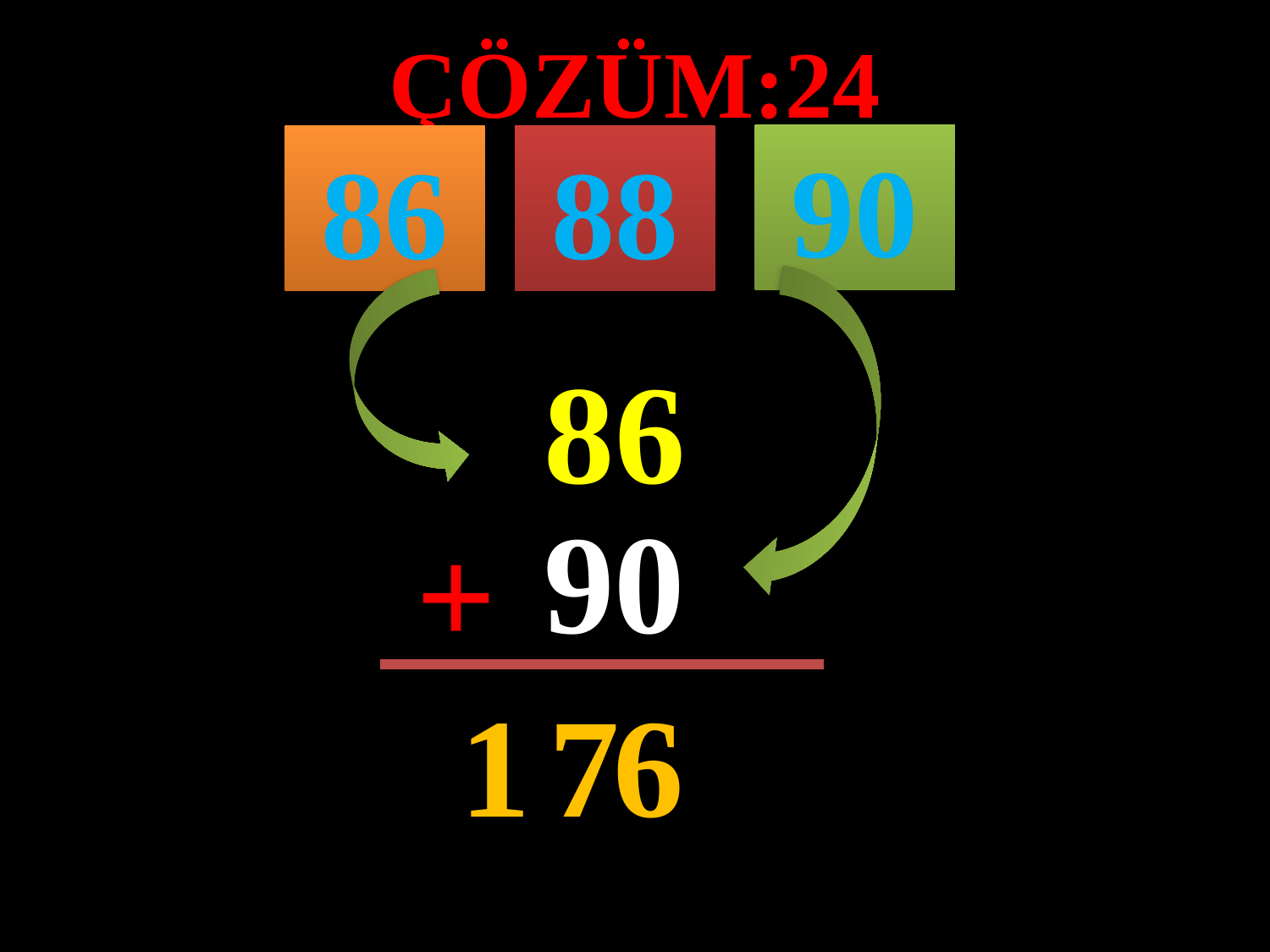

ÇÖZÜM:24
90
86
88
#

86

90
+
1
7
6